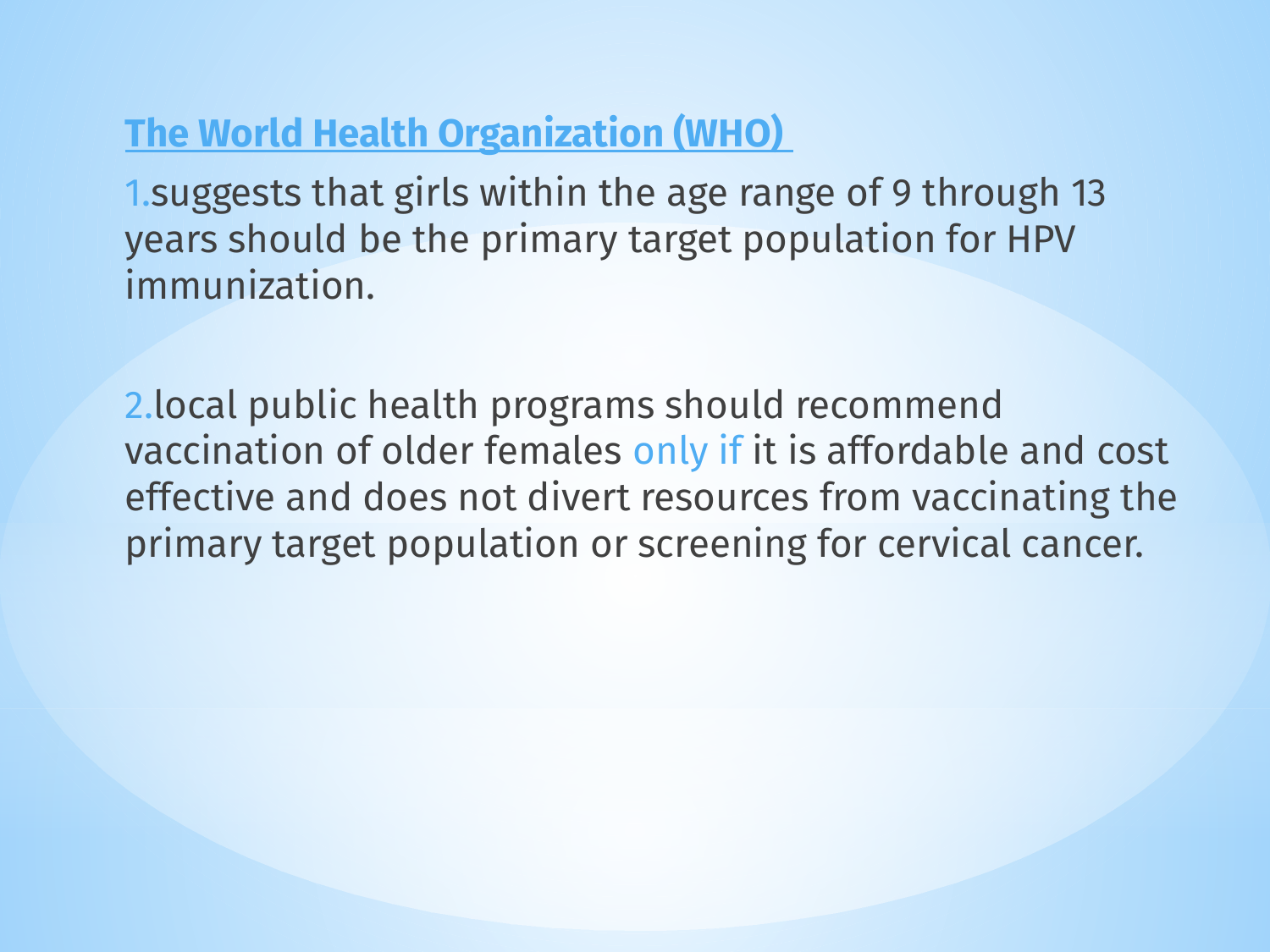

The World Health Organization (WHO)
1.suggests that girls within the age range of 9 through 13 years should be the primary target population for HPV immunization.

2.local public health programs should recommend vaccination of older females only if it is affordable and cost effective and does not divert resources from vaccinating the primary target population or screening for cervical cancer.
#